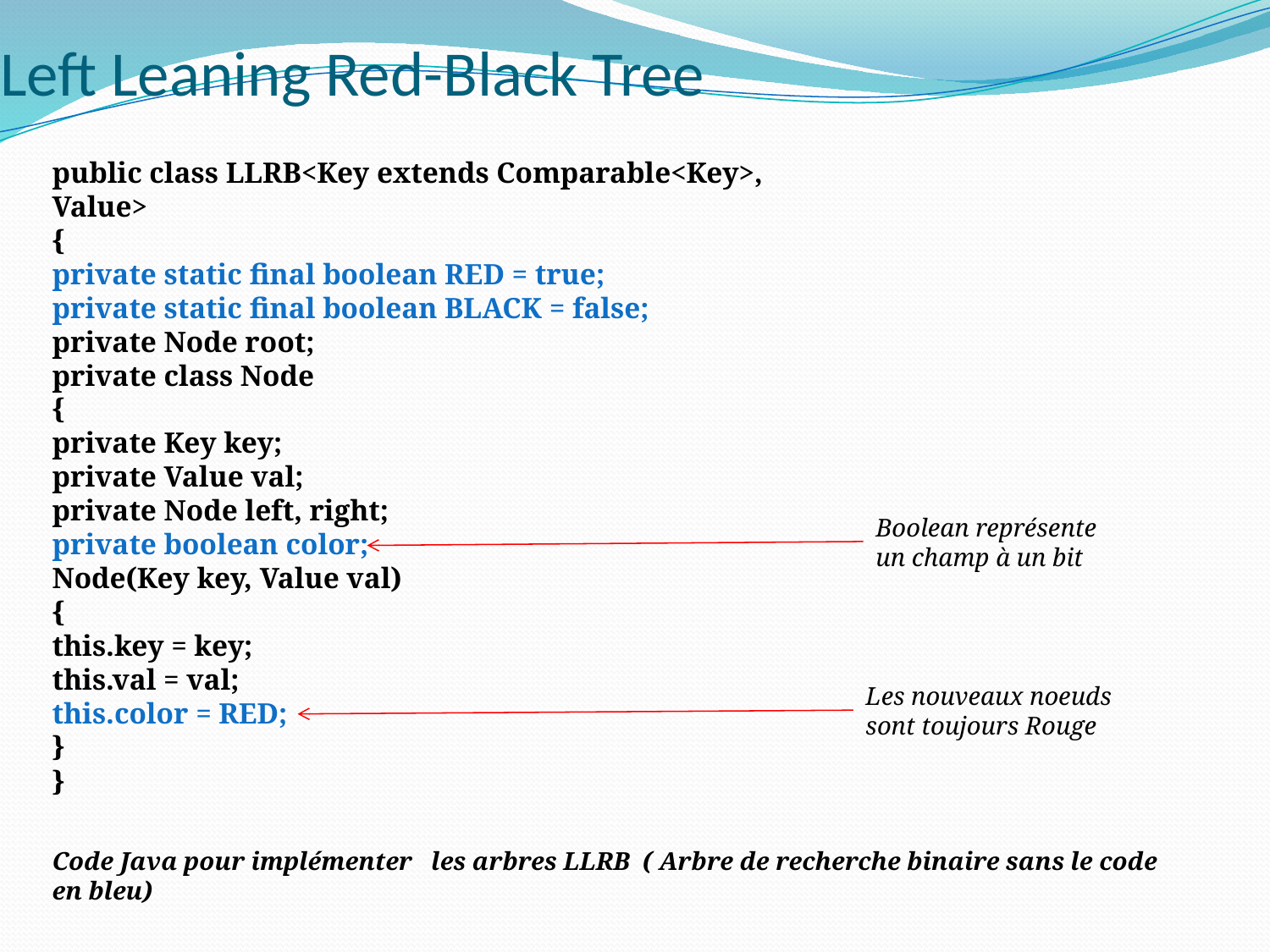

# Left Leaning Red-Black Tree
public class LLRB<Key extends Comparable<Key>, Value>
{
private static final boolean RED = true;
private static final boolean BLACK = false;
private Node root;
private class Node
{
private Key key;
private Value val;
private Node left, right;
private boolean color;
Node(Key key, Value val)
{
this.key = key;
this.val = val;
this.color = RED;
}
}
Boolean représente un champ à un bit
Les nouveaux noeuds sont toujours Rouge
Code Java pour implémenter   les arbres LLRB  ( Arbre de recherche binaire sans le code en bleu)